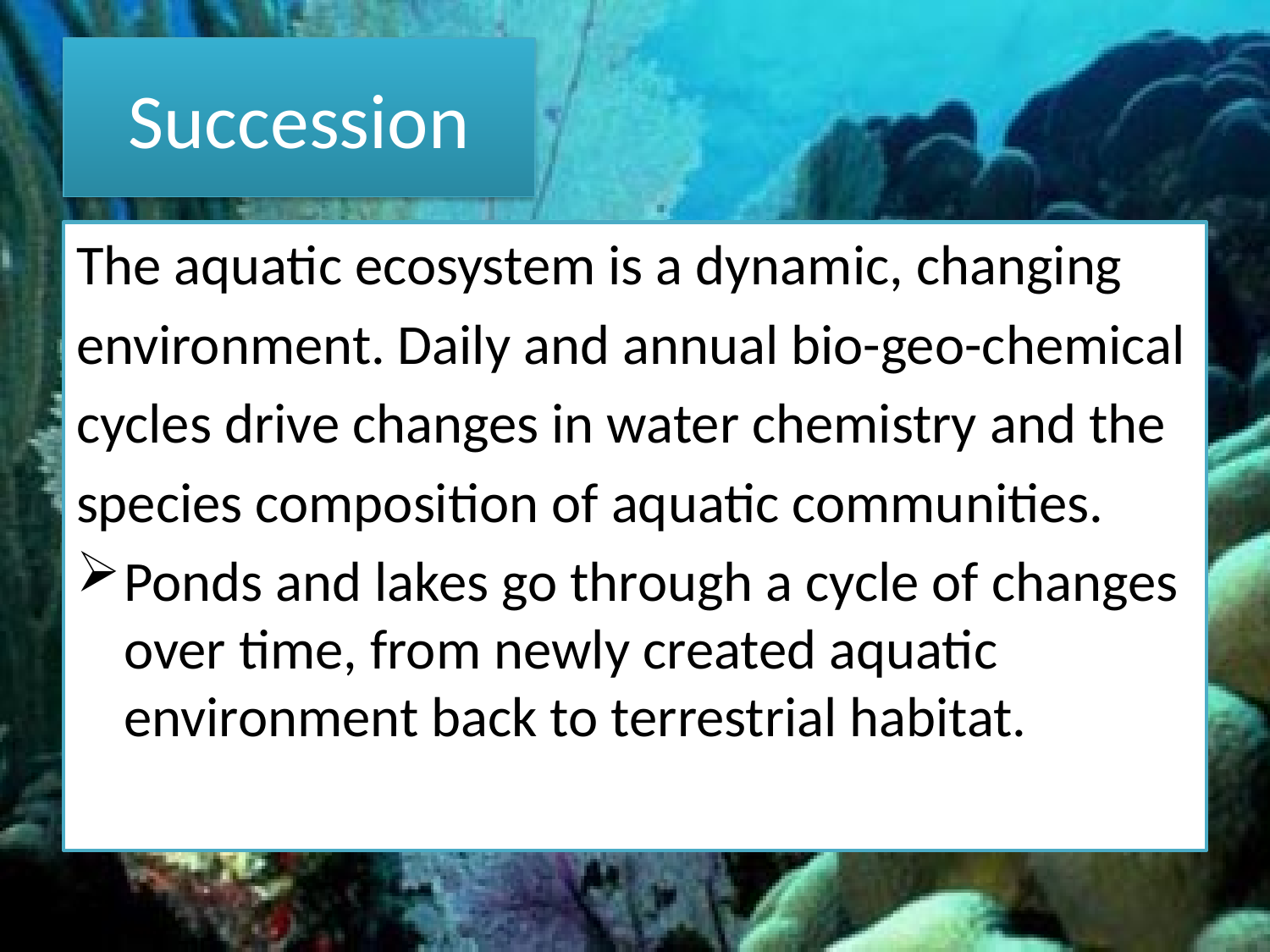

# Succession
The aquatic ecosystem is a dynamic, changing
environment. Daily and annual bio-geo-chemical
cycles drive changes in water chemistry and the
species composition of aquatic communities.
Ponds and lakes go through a cycle of changes over time, from newly created aquatic environment back to terrestrial habitat.